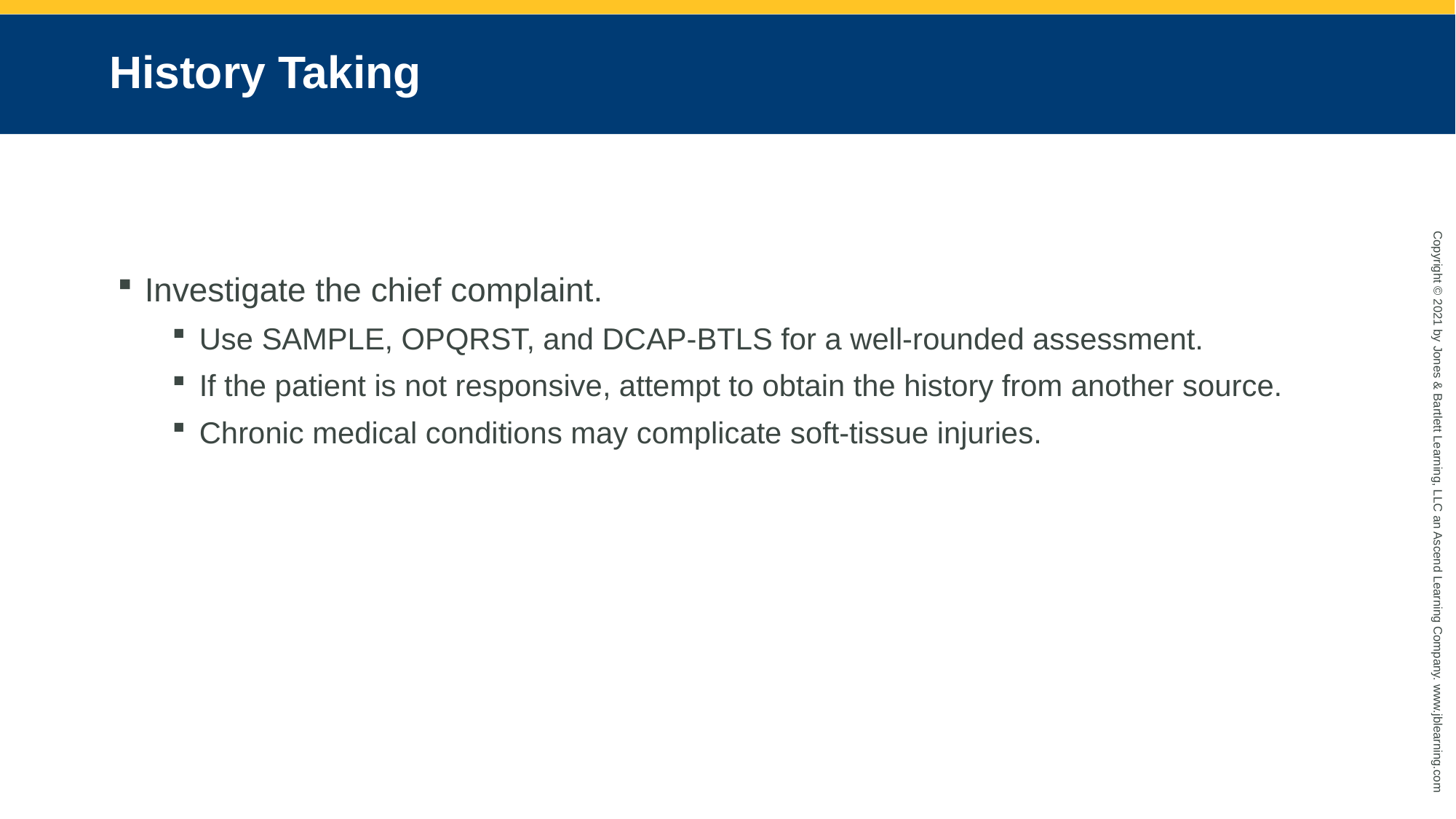

# History Taking
Investigate the chief complaint.
Use SAMPLE, OPQRST, and DCAP-BTLS for a well-rounded assessment.
If the patient is not responsive, attempt to obtain the history from another source.
Chronic medical conditions may complicate soft-tissue injuries.